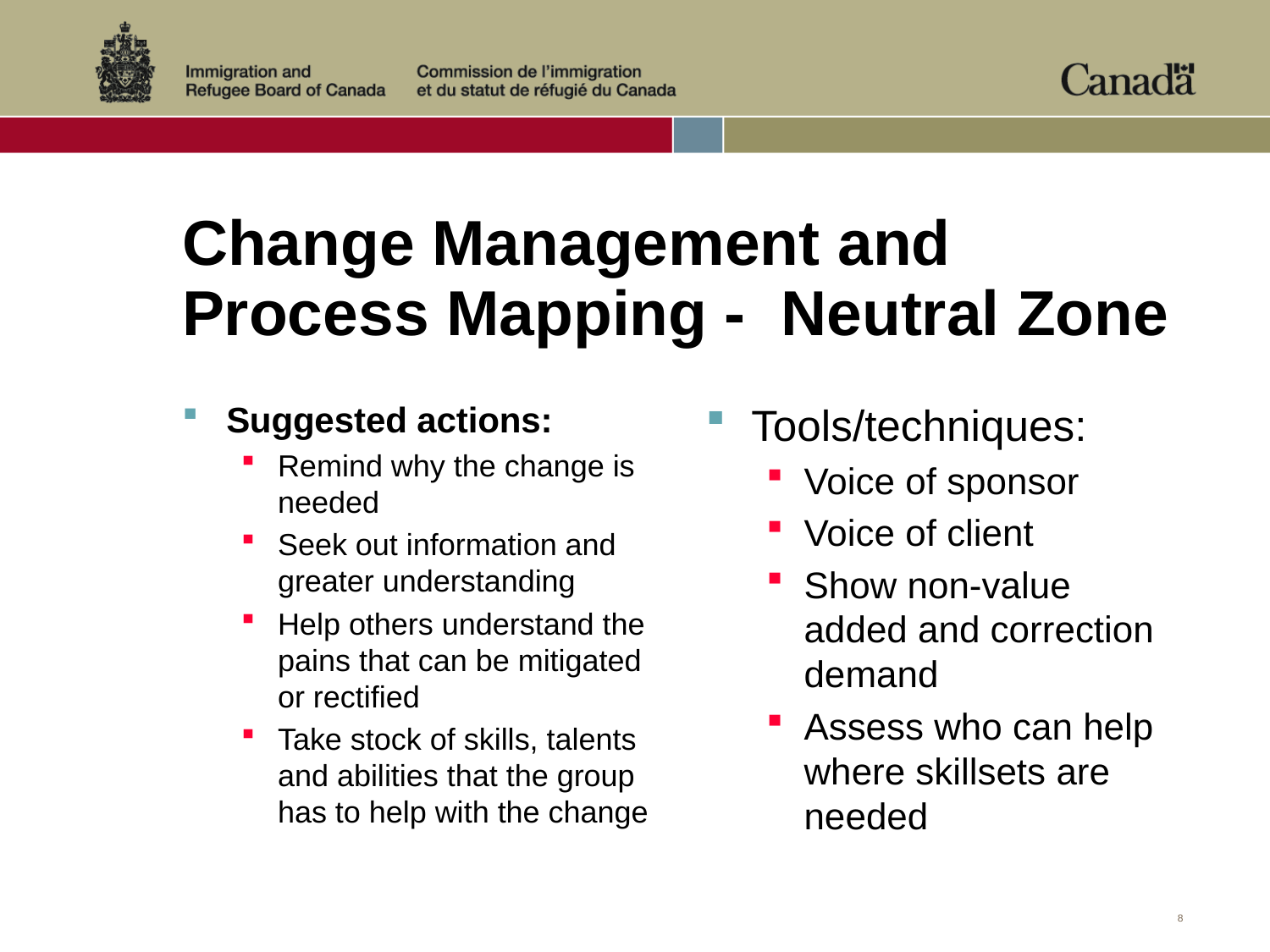

# Change Management and Process Mapping -  Neutral Zone
Suggested actions:
Remind why the change is needed
Seek out information and greater understanding
Help others understand the pains that can be mitigated or rectified
Take stock of skills, talents and abilities that the group has to help with the change

Tools/techniques:
Voice of sponsor
Voice of client
Show non-value added and correction demand
Assess who can help where skillsets are needed
8